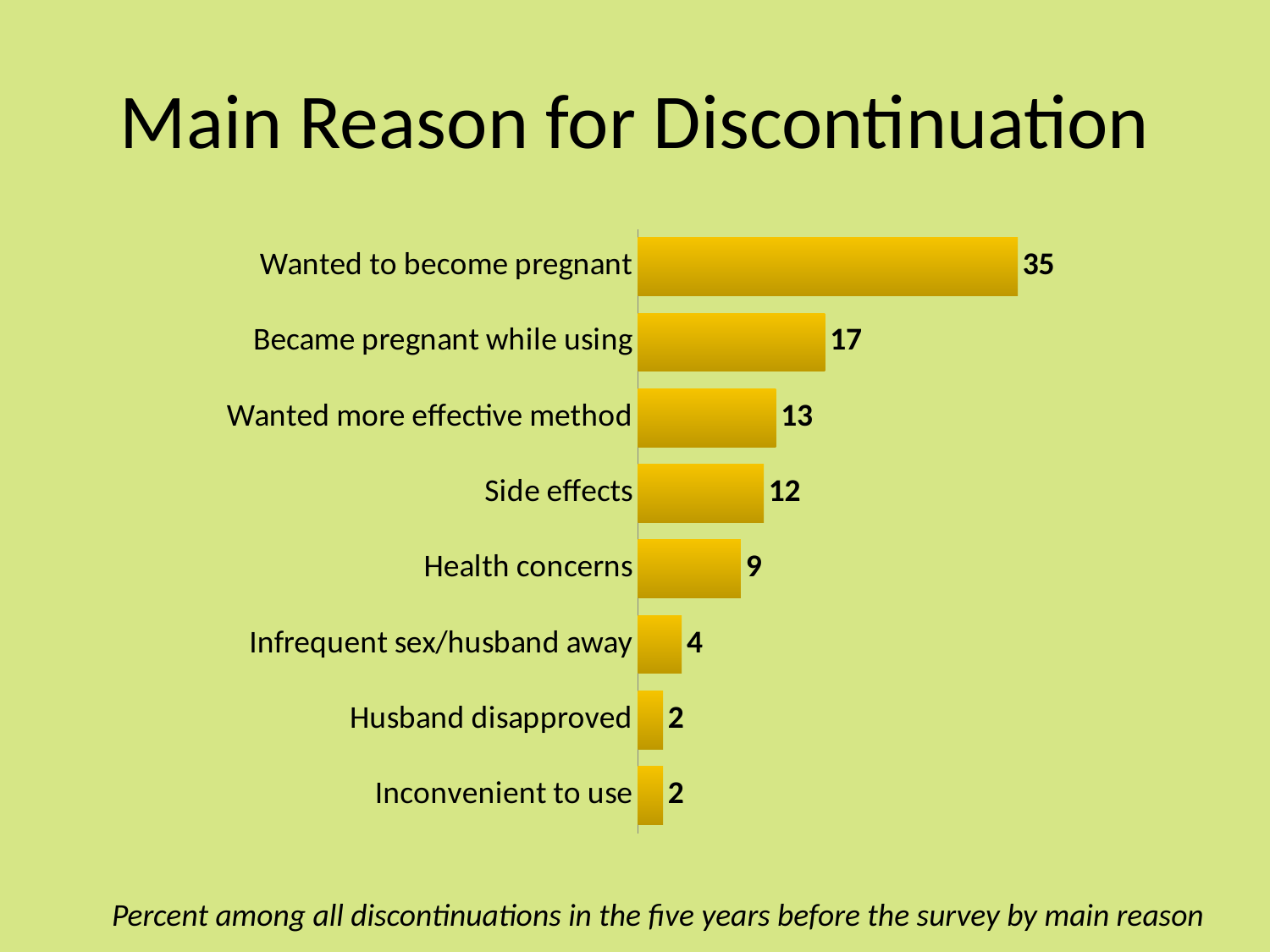

# Main Reason for Discontinuation

### Chart

| Category |  |
|---|---|
| Wanted to become pregnant | 34.7 |
| Became pregnant while using | 17.1 |
| Wanted more effective method | 12.6 |
| Side effects | 11.5 |
| Health concerns | 9.4 |
| Infrequent sex/husband away | 4.0 |
| Husband disapproved | 2.3 |
| Inconvenient to use | 2.3 |
Percent among all discontinuations in the five years before the survey by main reason